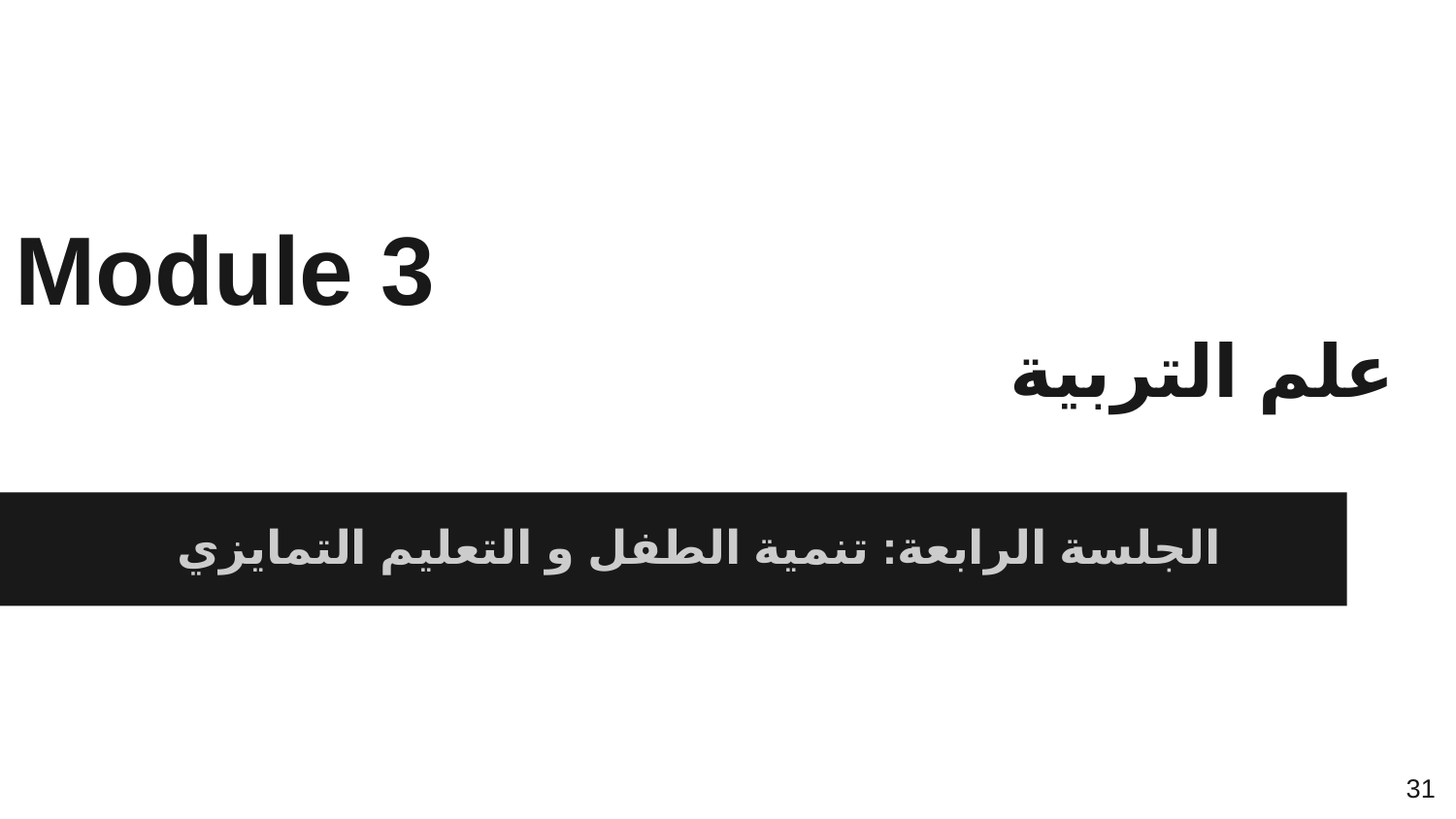

# Module 3
علم التربية
               الجلسة الرابعة: تنمية الطفل و التعليم التمايزي
31